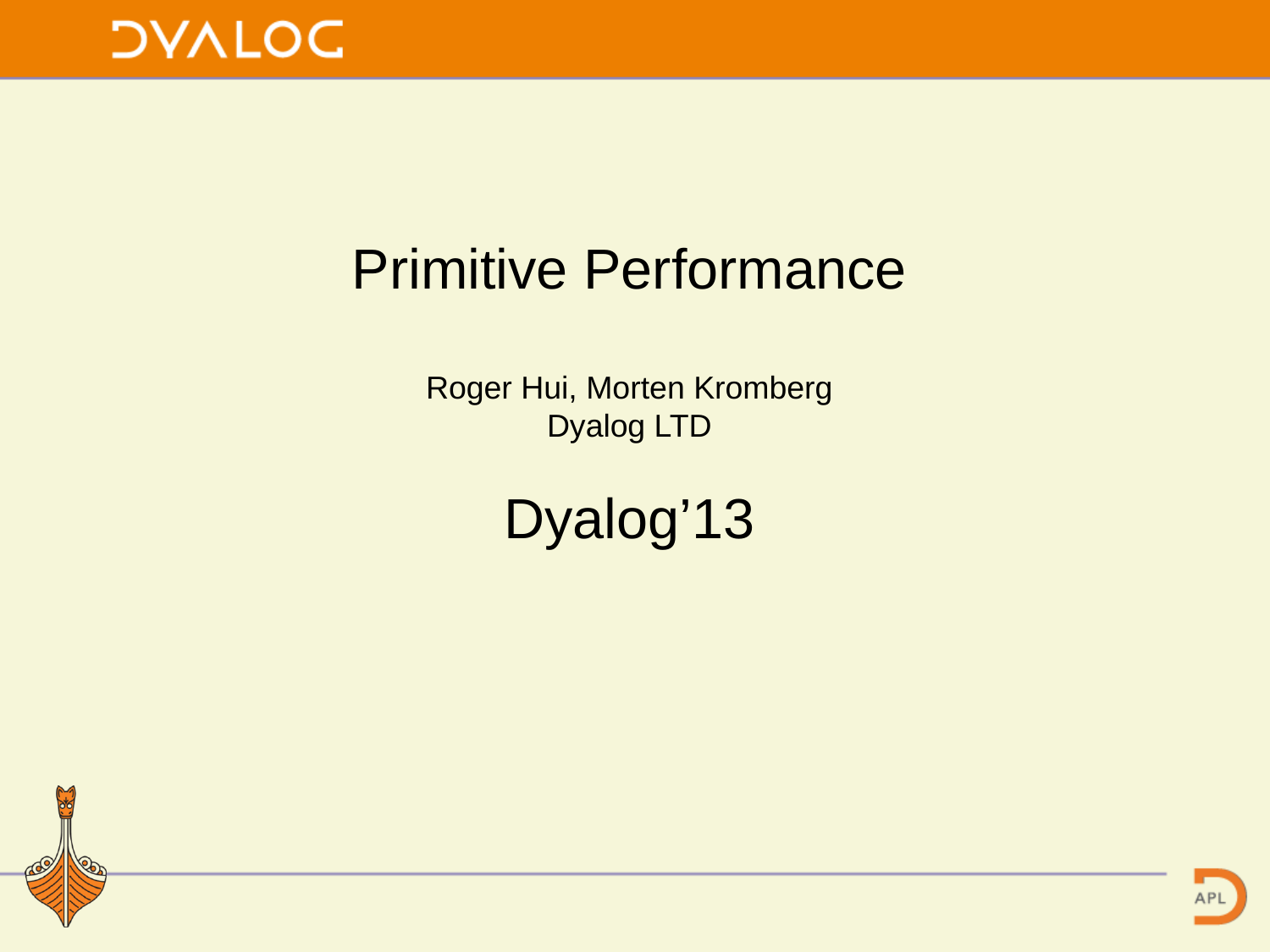

Primitive Performance

Roger Hui, Morten Kromberg
Dyalog LTD
Dyalog’13